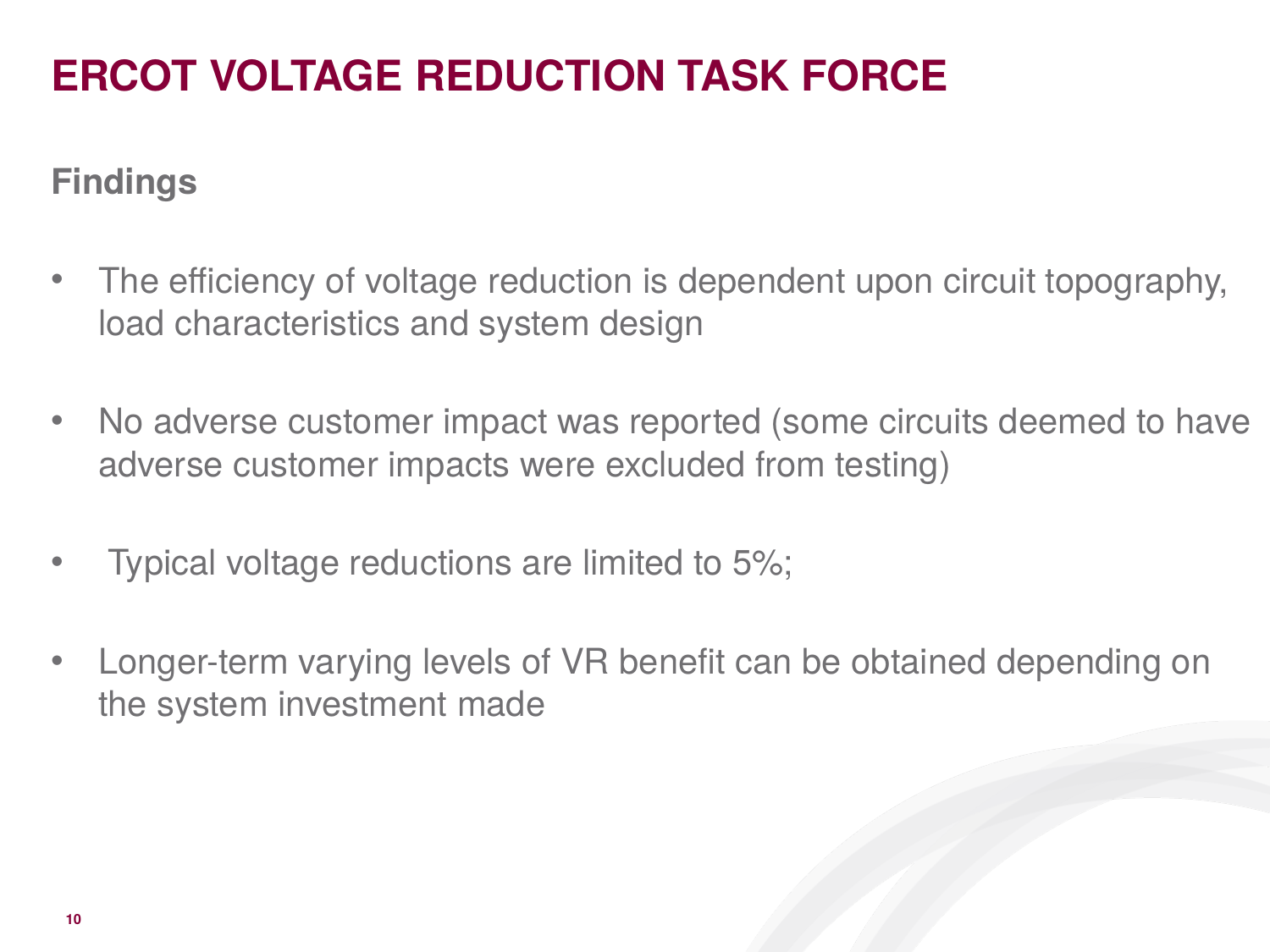

# ERCOT VOLTAGE REDUCTION TASK FORCE
Findings

The efficiency of voltage reduction is dependent upon circuit topography, load characteristics and system design

No adverse customer impact was reported (some circuits deemed to have adverse customer impacts were excluded from testing)

 Typical voltage reductions are limited to 5%;

Longer-term varying levels of VR benefit can be obtained depending on the system investment made

10